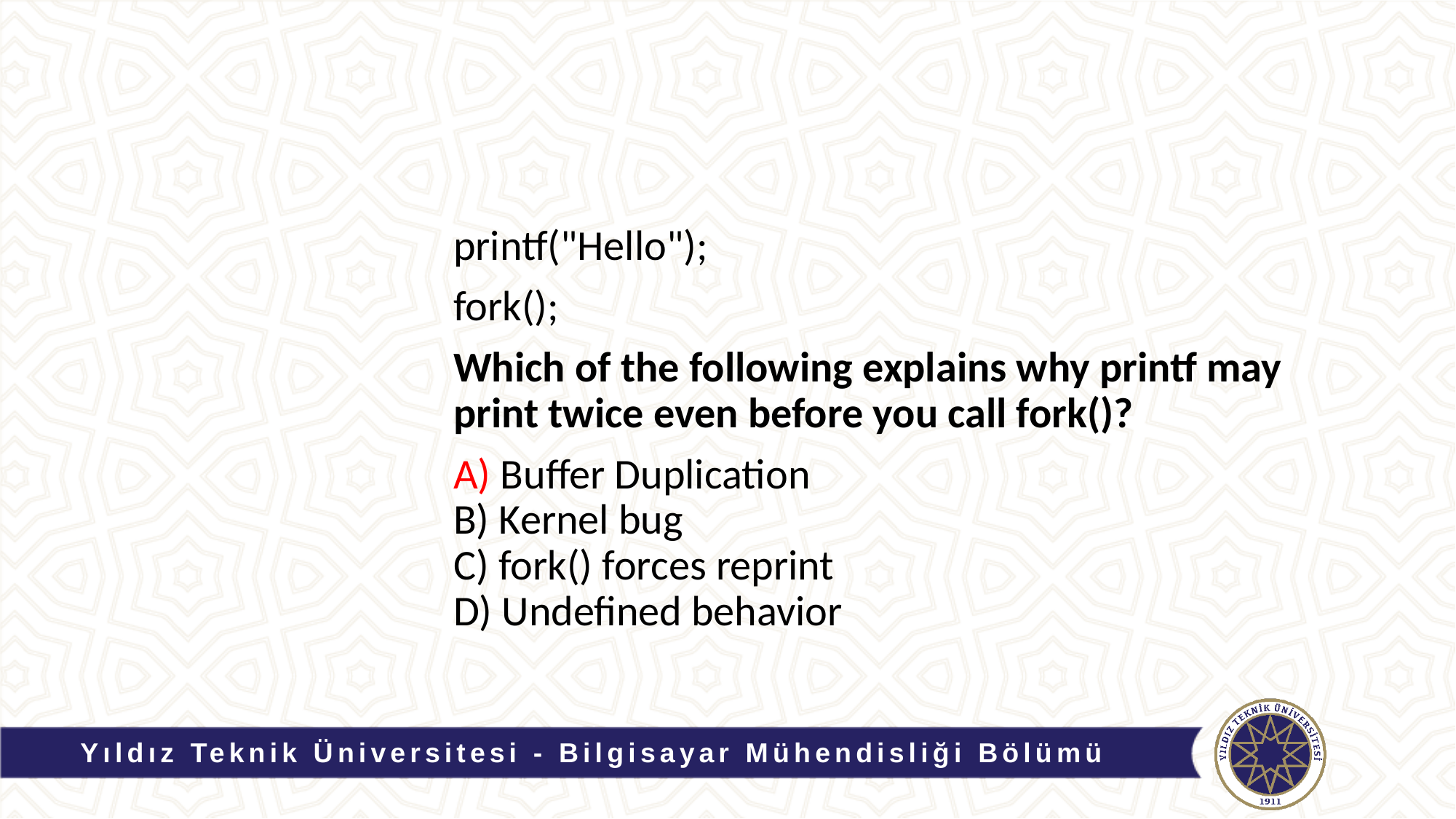

printf("Hello");
fork();
Which of the following explains why printf may print twice even before you call fork()?
A) Buffer Duplication
B) Kernel bug
C) fork() forces reprint
D) Undefined behavior
Yıldız Teknik Üniversitesi - Bilgisayar Mühendisliği Bölümü